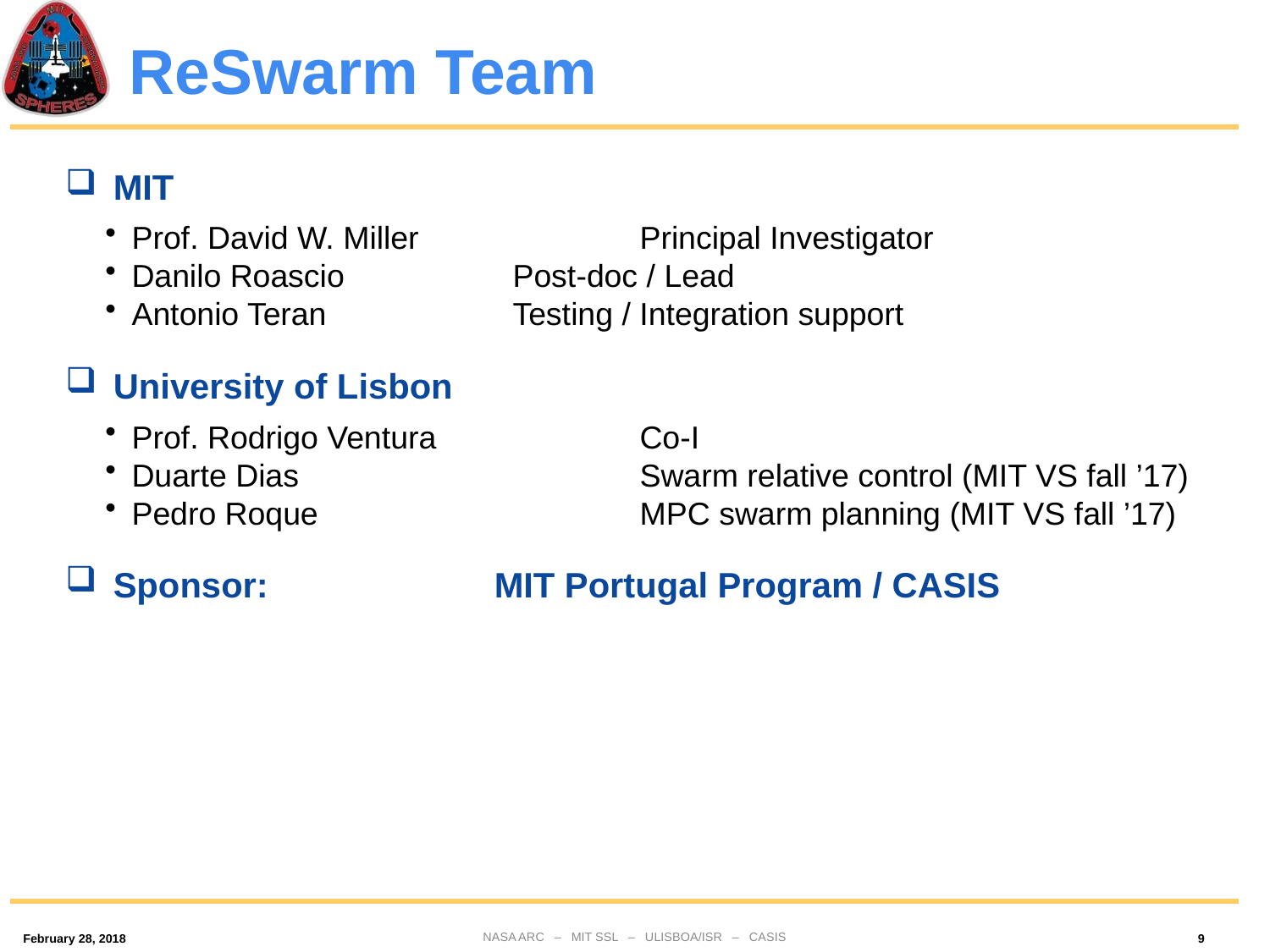

# ReSwarm Team
MIT
Prof. David W. Miller		Principal Investigator
Danilo Roascio		Post-doc / Lead
Antonio Teran		Testing / Integration support
University of Lisbon
Prof. Rodrigo Ventura		Co-I
Duarte Dias			Swarm relative control (MIT VS fall ’17)
Pedro Roque			MPC swarm planning (MIT VS fall ’17)
Sponsor:		MIT Portugal Program / CASIS
NASA ARC   –   MIT SSL   –   ULISBOA/ISR   –   CASIS